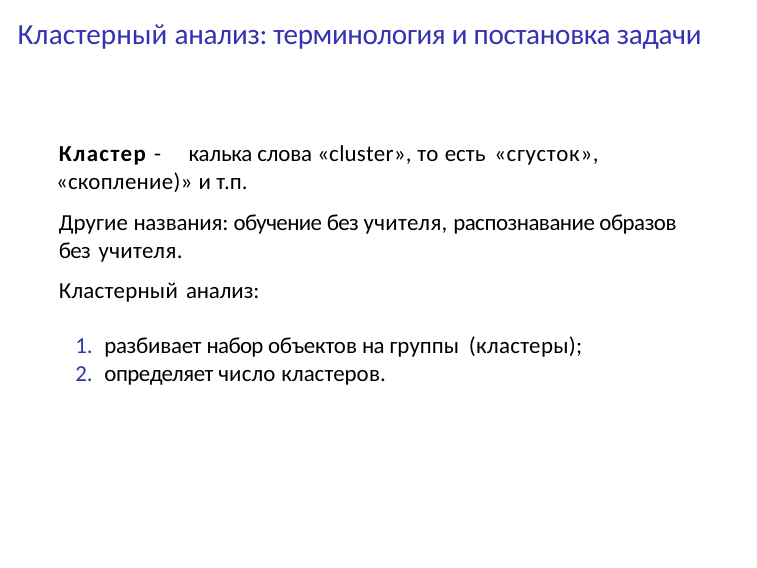

# Кластерный анализ: терминология и постановка задачи
Кластер - калька слова «cluster», то есть «сгусток»,
«скопление)» и т.п.
Другие названия: обучение без учителя, распознавание образов  без учителя.
Кластерный анализ:

разбивает набор объектов на группы (кластеры);
определяет число кластеров.